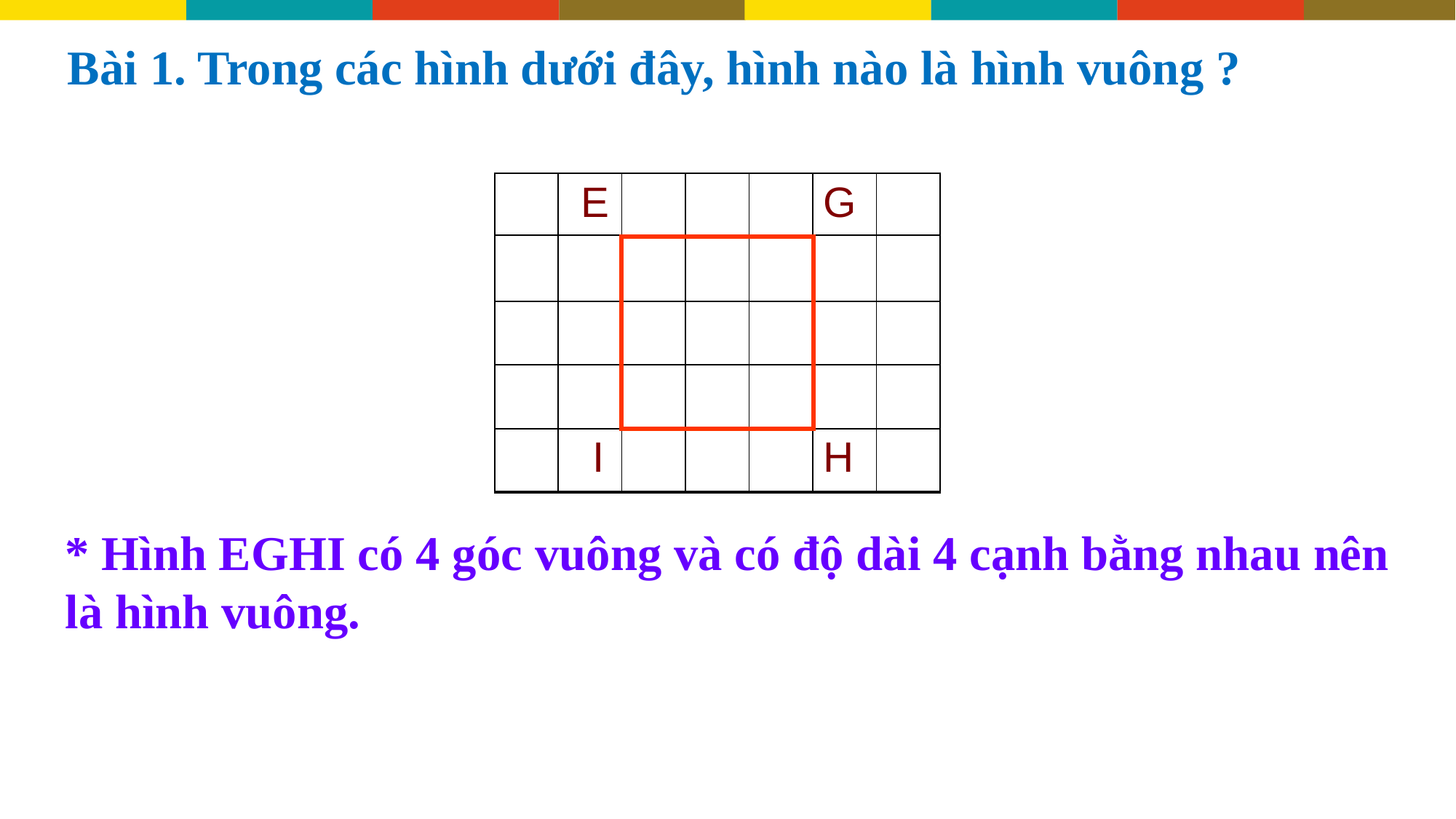

Bài 1. Trong các hình dưới đây, hình nào là hình vuông ?
|  | E |  |  |  | G |  |
| --- | --- | --- | --- | --- | --- | --- |
|  |  |  |  |  |  |  |
|  |  |  |  |  |  |  |
|  |  |  |  |  |  |  |
|  | I |  |  |  | H |  |

* Hình EGHI có 4 góc vuông và có độ dài 4 cạnh bằng nhau nên là hình vuông.